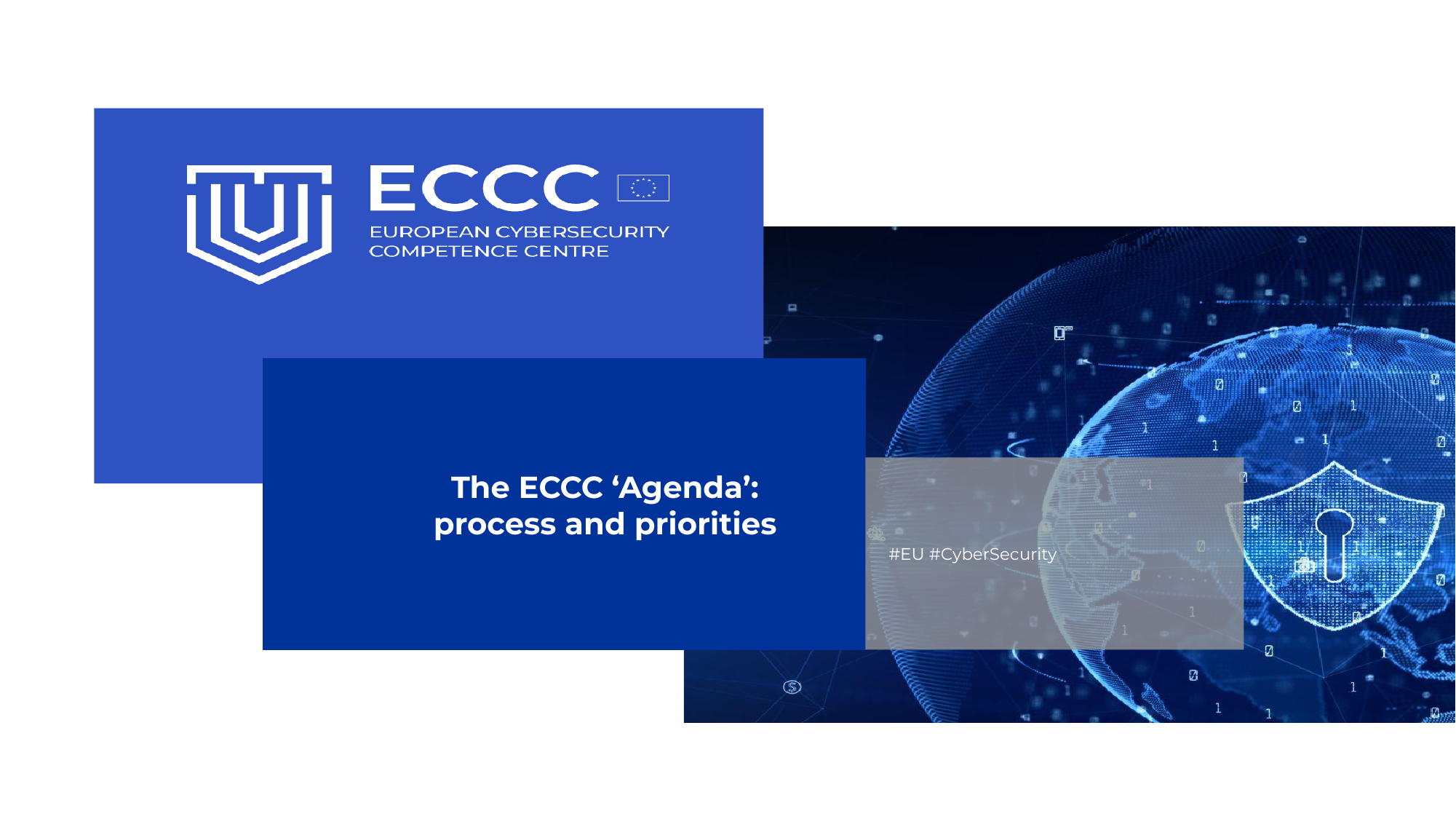

# The ECCC ‘Agenda’: process and priorities
#EU #CyberSecurity